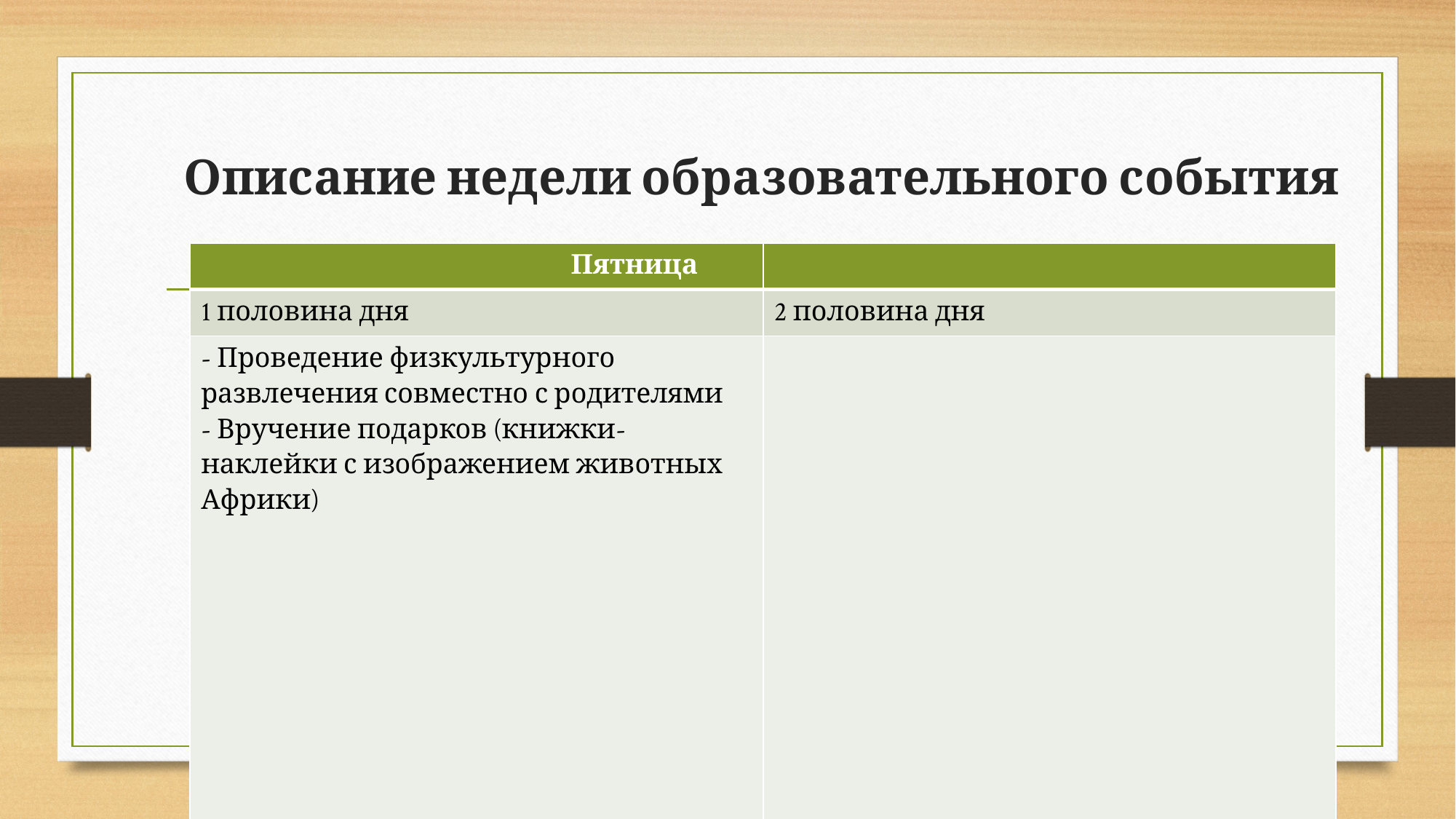

# Описание недели образовательного события
| Пятница |  |
| --- | --- |
| 1 половина дня | 2 половина дня |
| - Проведение физкультурного развлечения совместно с родителями - Вручение подарков (книжки- наклейки с изображением животных Африки) |  |